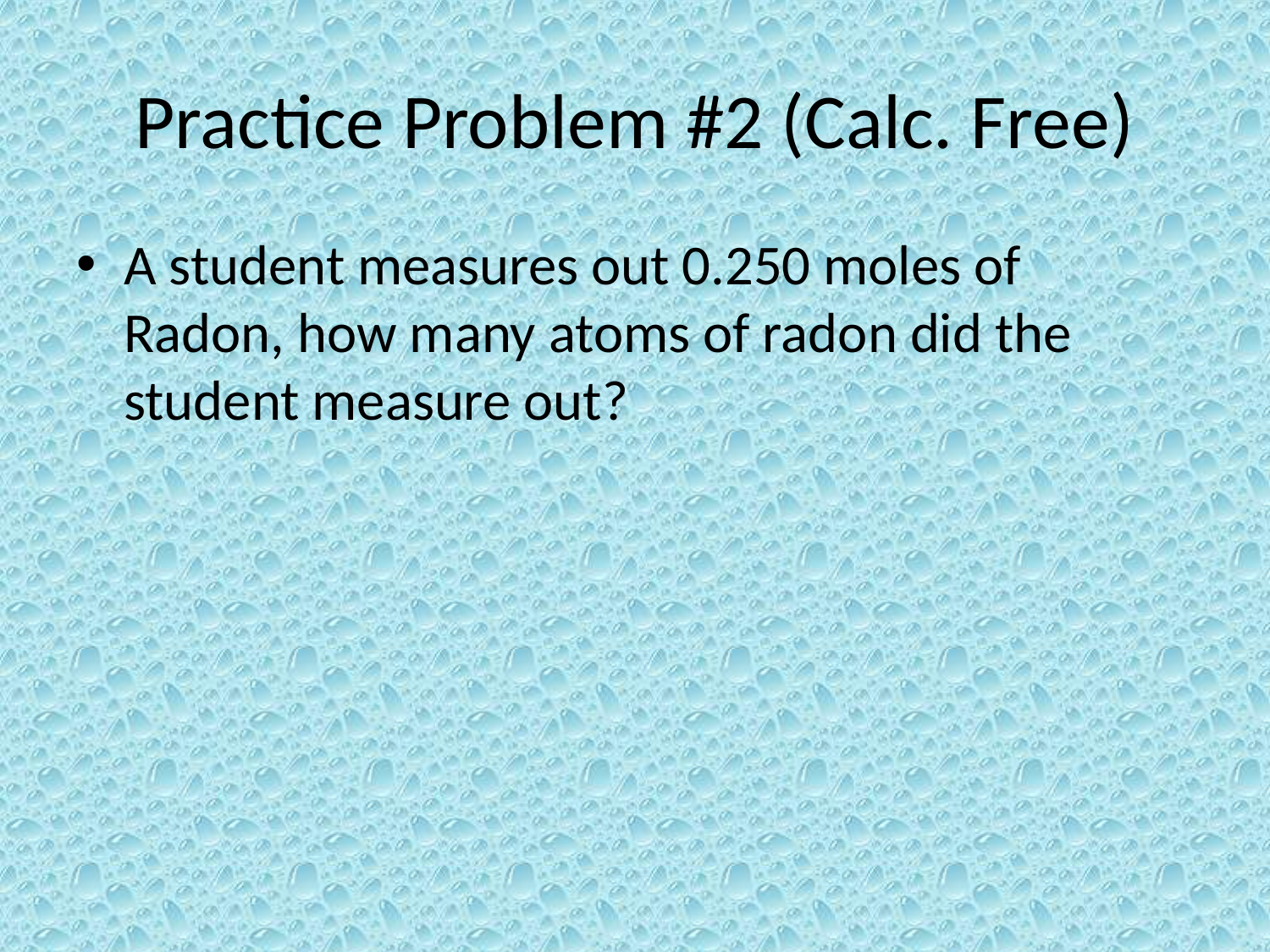

# Practice Problem #2 (Calc. Free)
A student measures out 0.250 moles of Radon, how many atoms of radon did the student measure out?